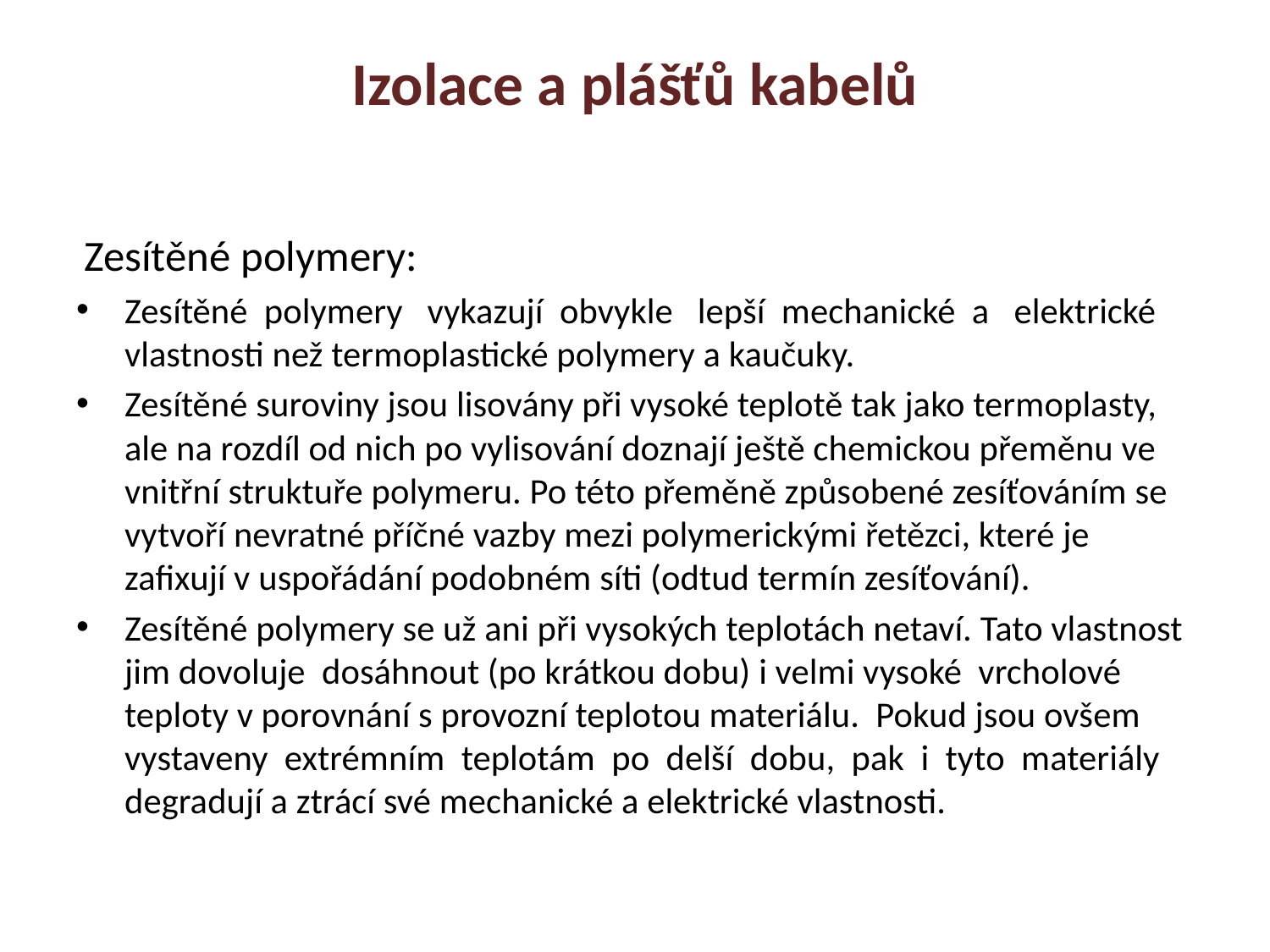

# Izolace a plášťů kabelů
 Zesítěné polymery:
Zesítěné  polymery   vykazují  obvykle   lepší  mechanické  a   elektrické vlastnosti než termoplastické polymery a kaučuky.
Zesítěné suroviny jsou lisovány při vysoké teplotě tak jako termoplasty, ale na rozdíl od nich po vylisování doznají ještě chemickou přeměnu ve vnitřní struktuře polymeru. Po této přeměně způsobené zesíťováním se vytvoří nevratné příčné vazby mezi polymerickými řetězci, které je zafixují v uspořádání podobném síti (odtud termín zesíťování).
Zesítěné polymery se už ani při vysokých teplotách netaví. Tato vlastnost jim dovoluje  dosáhnout (po krátkou dobu) i velmi vysoké  vrcholové teploty v porovnání s provozní teplotou materiálu.  Pokud jsou ovšem vystaveny  extrémním  teplotám  po  delší  dobu,  pak  i  tyto  materiály degradují a ztrácí své mechanické a elektrické vlastnosti.